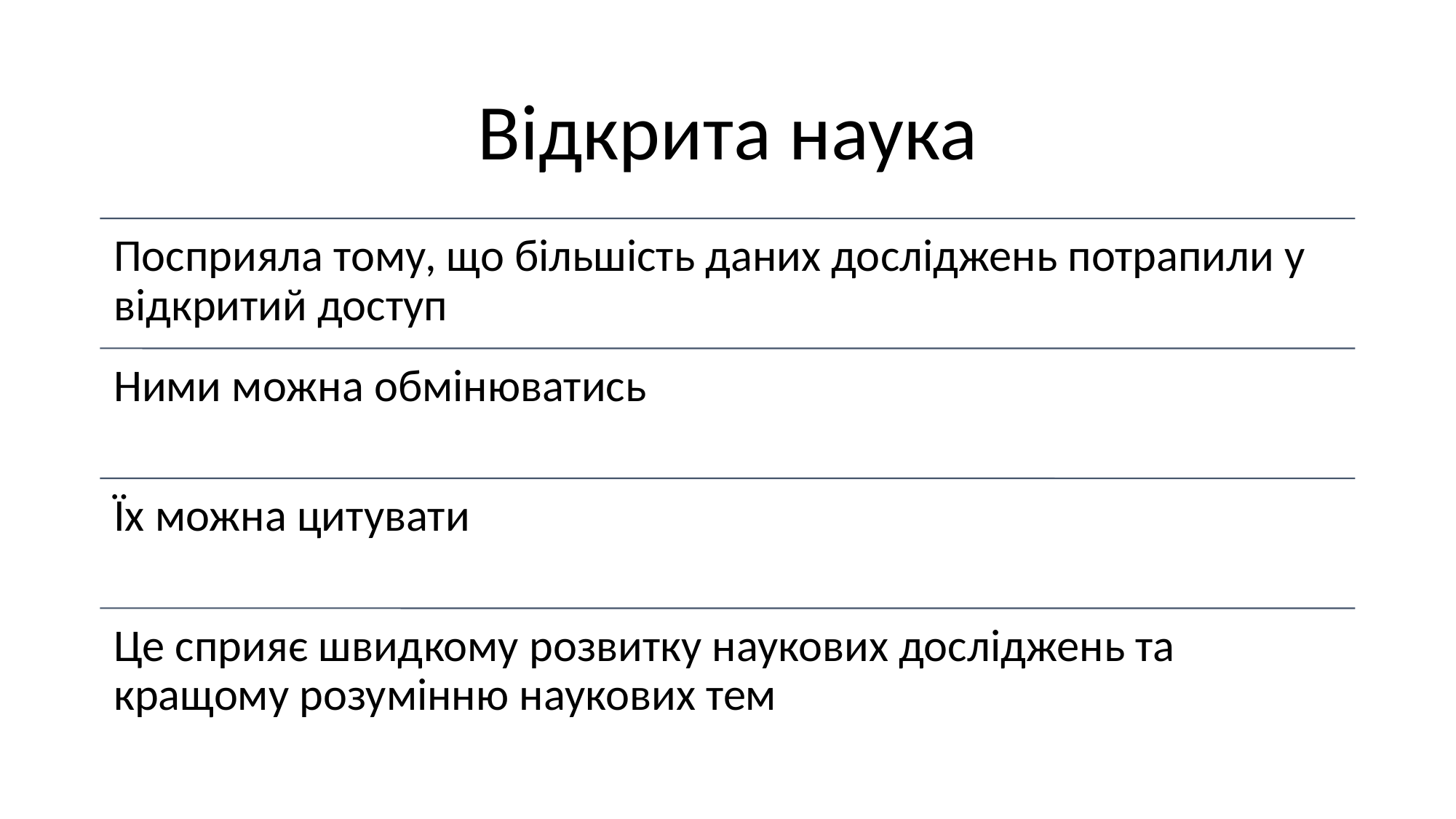

# Відкрита наука
Посприяла тому, що більшість даних досліджень потрапили у відкритий доступ
Ними можна обмінюватись
Їх можна цитувати
Це сприяє швидкому розвитку наукових досліджень та кращому розумінню наукових тем